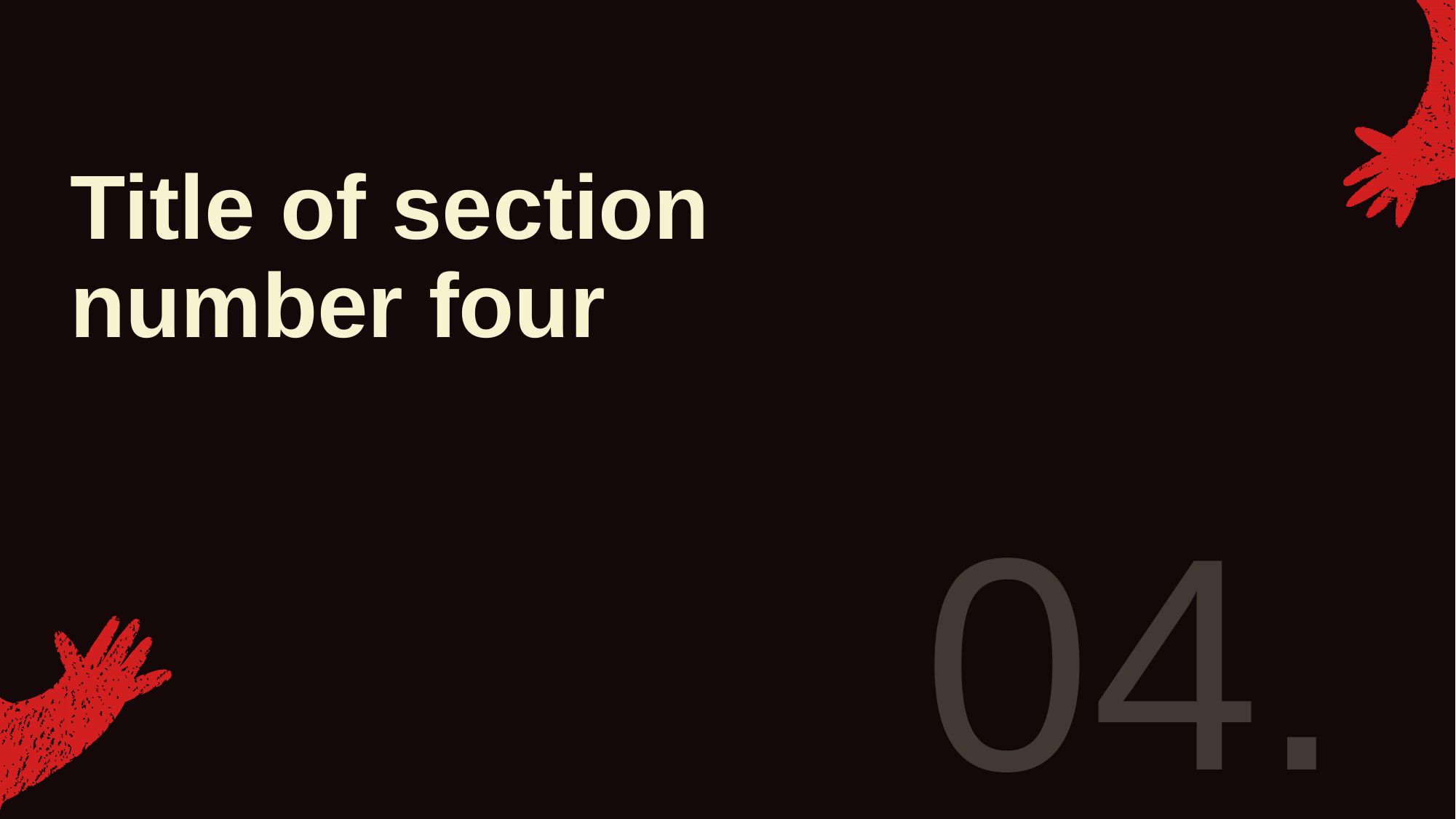

# Title of section number four
04.